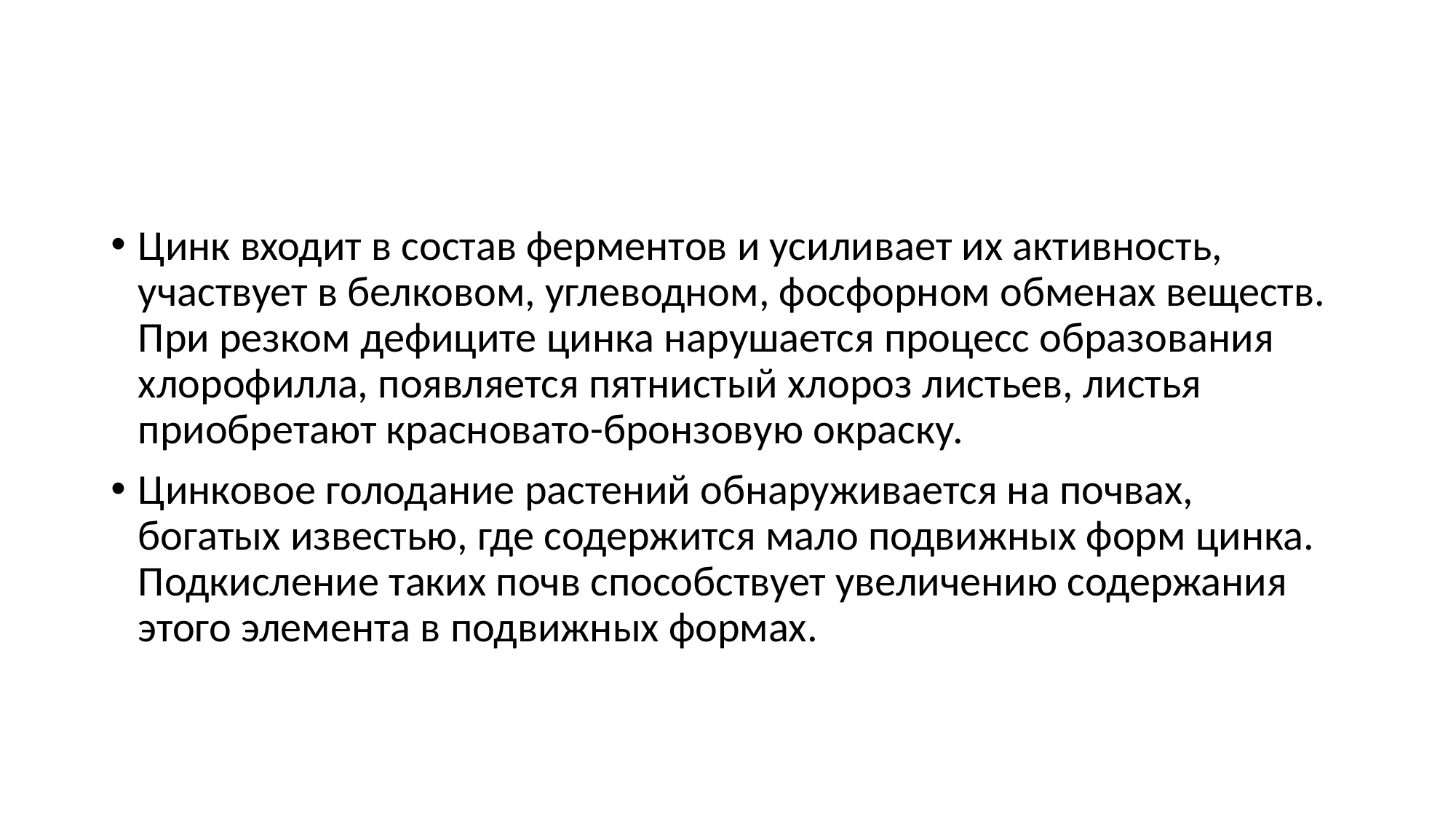

#
Цинк входит в состав ферментов и усиливает их активность, участвует в белковом, углеводном, фосфорном обменах веществ. При резком дефиците цинка нарушается процесс образования хлорофилла, появляется пятнистый хлороз листьев, листья приобретают красновато-бронзовую окраску.
Цинковое голодание растений обнаруживается на почвах, богатых известью, где содержится мало подвижных форм цинка. Подкисление таких почв способствует увеличению содержания этого элемента в подвижных формах.